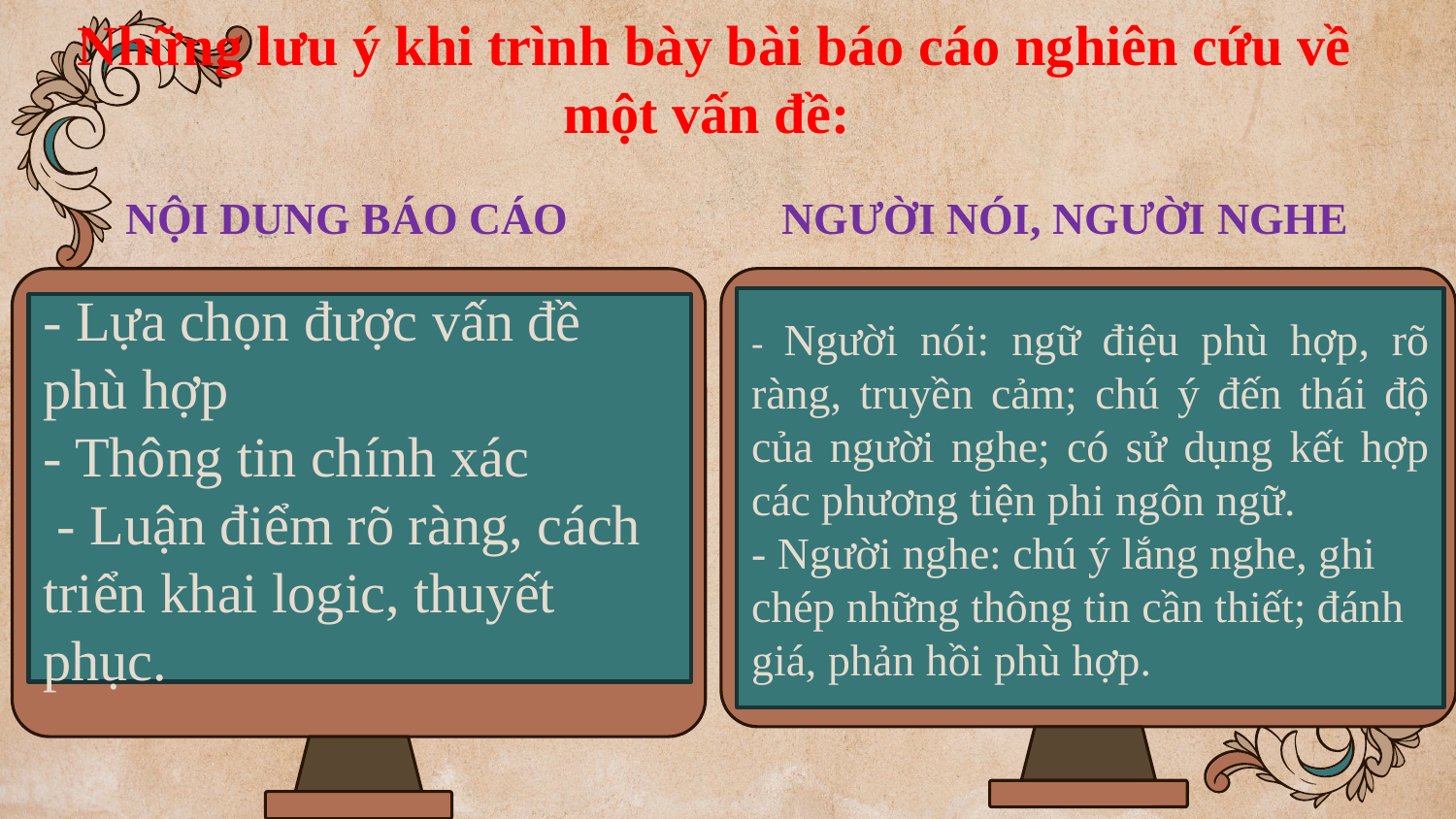

# Những lưu ý khi trình bày bài báo cáo nghiên cứu về một vấn đề:
NỘI DUNG BÁO CÁO
NGƯỜI NÓI, NGƯỜI NGHE

- Người nói: ngữ điệu phù hợp, rõ ràng, truyền cảm; chú ý đến thái độ của người nghe; có sử dụng kết hợp các phương tiện phi ngôn ngữ.
- Người nghe: chú ý lắng nghe, ghi chép những thông tin cần thiết; đánh giá, phản hồi phù hợp.

- Lựa chọn được vấn đề phù hợp
- Thông tin chính xác
 - Luận điểm rõ ràng, cách triển khai logic, thuyết phục.